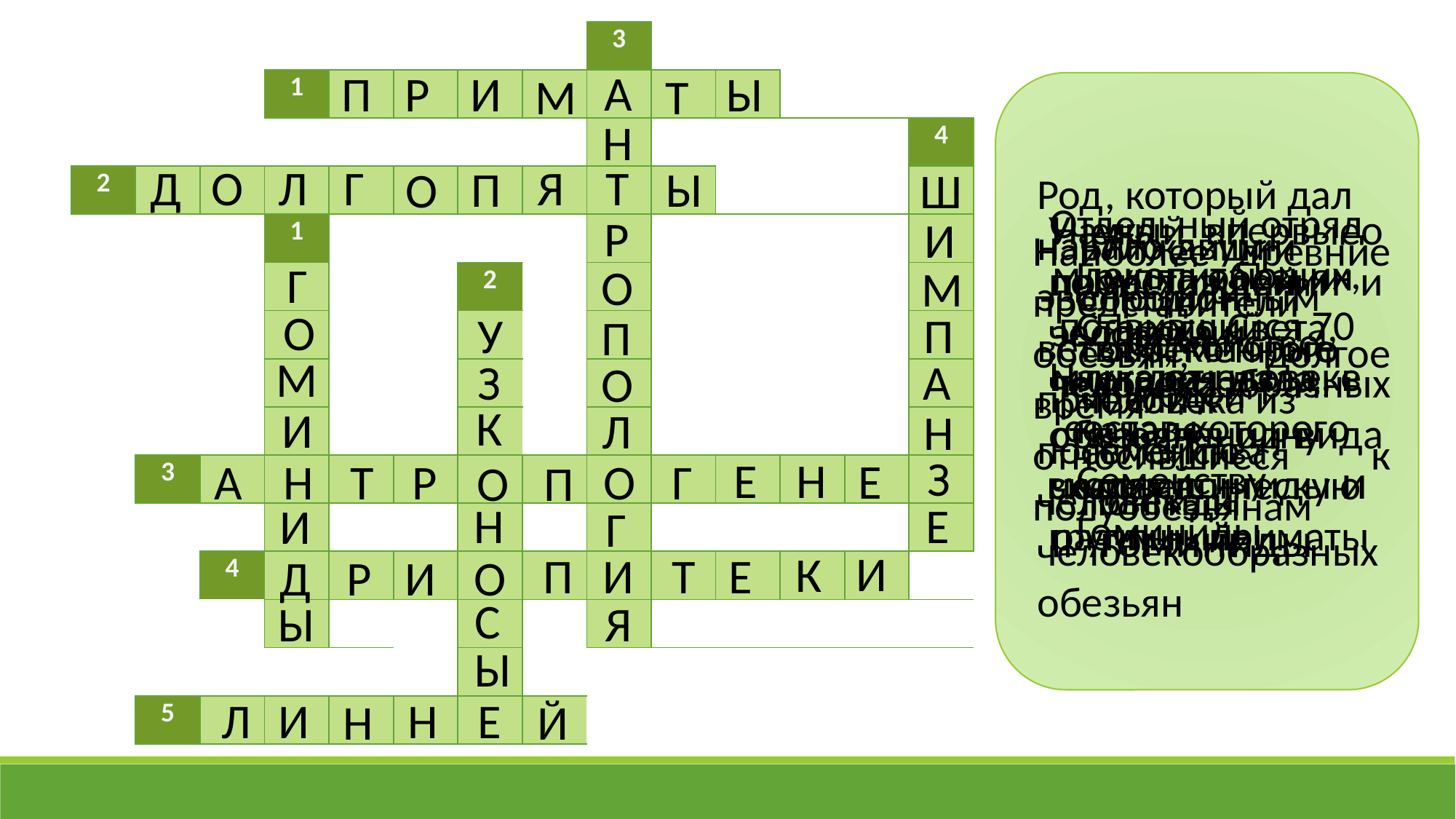

|  |  |  |  |  |  |  |  | 3 |  |  |  |  |  |
| --- | --- | --- | --- | --- | --- | --- | --- | --- | --- | --- | --- | --- | --- |
|  |  |  | 1 |  |  |  |  |  |  |  |  |  |  |
|  |  |  |  |  |  |  |  |  |  |  |  |  | 4 |
| 2 |  |  |  |  |  |  |  |  |  |  |  |  |  |
|  |  |  | 1 |  |  |  |  |  |  |  |  |  |  |
|  |  |  |  |  |  | 2 |  |  |  |  |  |  |  |
|  |  |  |  |  |  |  |  |  |  |  |  |  |  |
|  |  |  |  |  |  |  |  |  |  |  |  |  |  |
|  |  |  |  |  |  |  |  |  |  |  |  |  |  |
|  | 3 |  |  |  |  |  |  |  |  |  |  |  |  |
|  |  |  |  |  |  |  |  |  |  |  |  |  |  |
|  |  | 4 |  |  |  |  |  |  |  |  |  |  |  |
|  |  |  |  |  |  |  |  |  |  |  |  |  |  |
|  |  |  |  |  |  |  |  |  |  |  |  |  |  |
|  | 5 |  |  |  |  |  |  |  |  |  |  |  |  |
А
Ы
Р
И
П
Т
М
Отдельный отряд млекопитающих, появившийся 70 млн. лет назад, в состав которого входят понгиды и гоминиды
Н
Р
О
П
О
Л
Г
Я
Д
О
Л
Г
Т
Я
Ы
П
О
Ш
И
М
П
А
Н
Е
Род, который дал начало двум эволюционным ветвям, которые привели к появлению человека и человекообразных обезьян
Ученый, впервые поместивший человека и человекообразных обезьян в одну систематическую группы - приматы
Наука о происхождении и эволюции человека, становлении вида человек разумный
Ближайший сородич современного человека из семейства Понгиды
Наиболее древние представители обезьян, долгое время относившиеся к полуобезьянам
Группа обезьян Старого Света, которая дала начало Семейству Гоминиды
Г
О
М
И
И
Ы
У
З
К
Н
С
Ы
Семейство людей
Наука о человеке
З
Е
Н
Е
Н
Т
Р
Г
А
О
О
П
И
К
П
Т
Е
И
О
Д
Р
И
И
Н
Л
Е
Й
Н